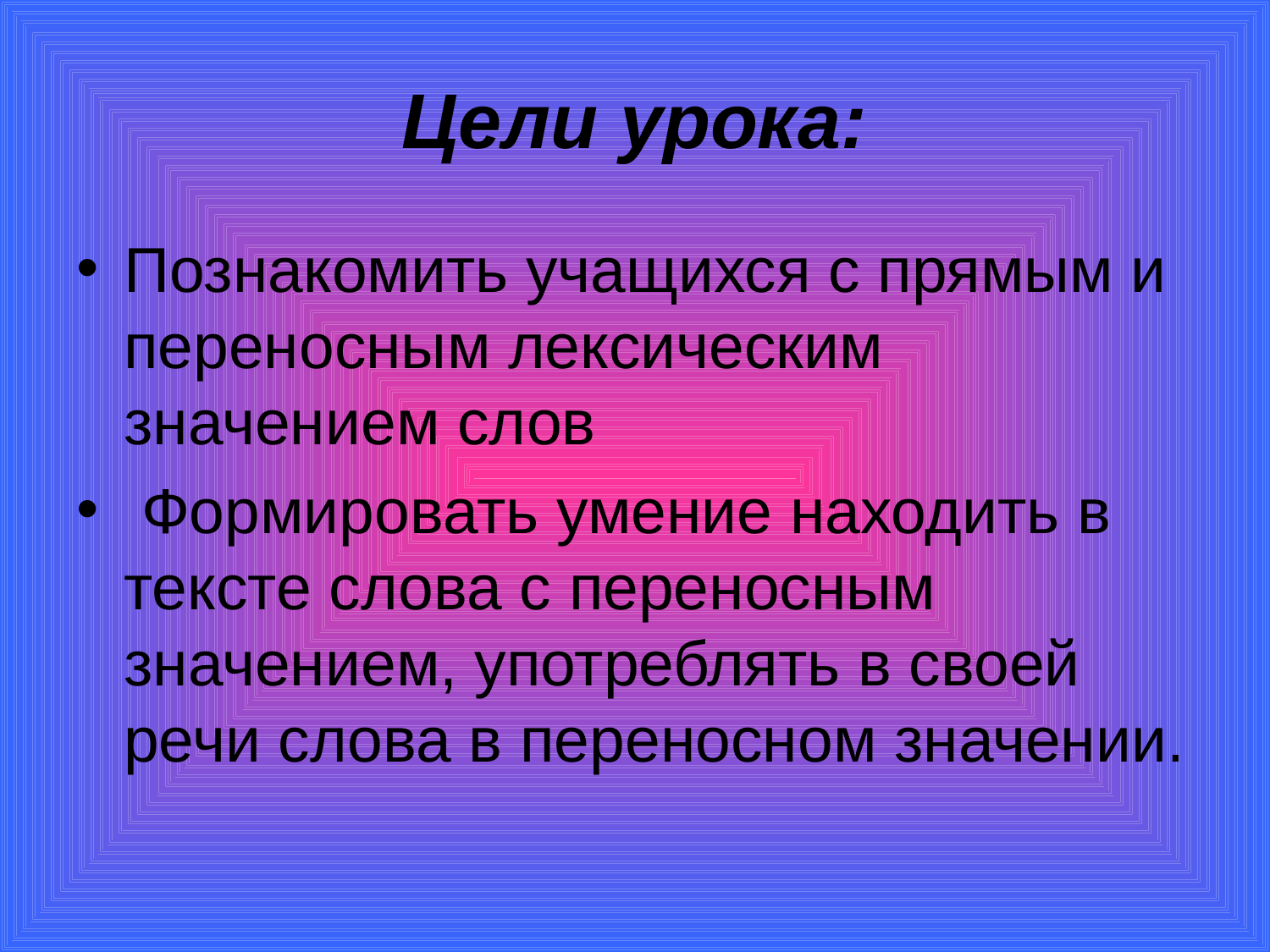

# Цели урока:
Познакомить учащихся с прямым и переносным лексическим значением слов
 Формировать умение находить в тексте слова с переносным значением, употреблять в своей речи слова в переносном значении.